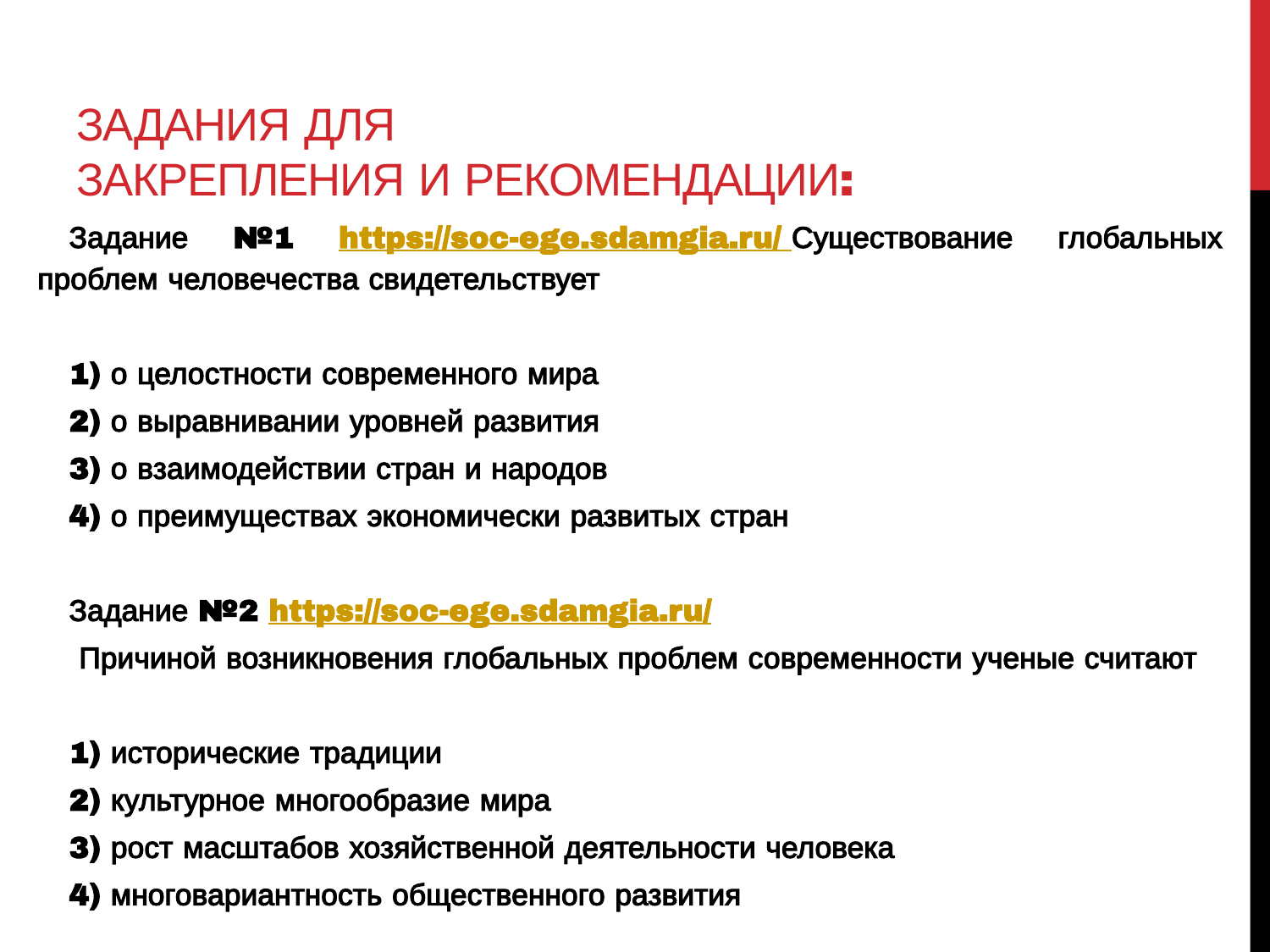

# Задания для закрепления и рекомендации:
Задание №1 https://soc-ege.sdamgia.ru/ Существование глобальных проблем человечества свидетельствует

1) о целостности современного мира
2) о выравнивании уровней развития
3) о взаимодействии стран и народов
4) о преимуществах экономически развитых стран

Задание №2 https://soc-ege.sdamgia.ru/
 Причиной возникновения глобальных проблем современности ученые считают

1) исторические традиции
2) культурное многообразие мира
3) рост масштабов хозяйственной деятельности человека
4) многовариантность общественного развития